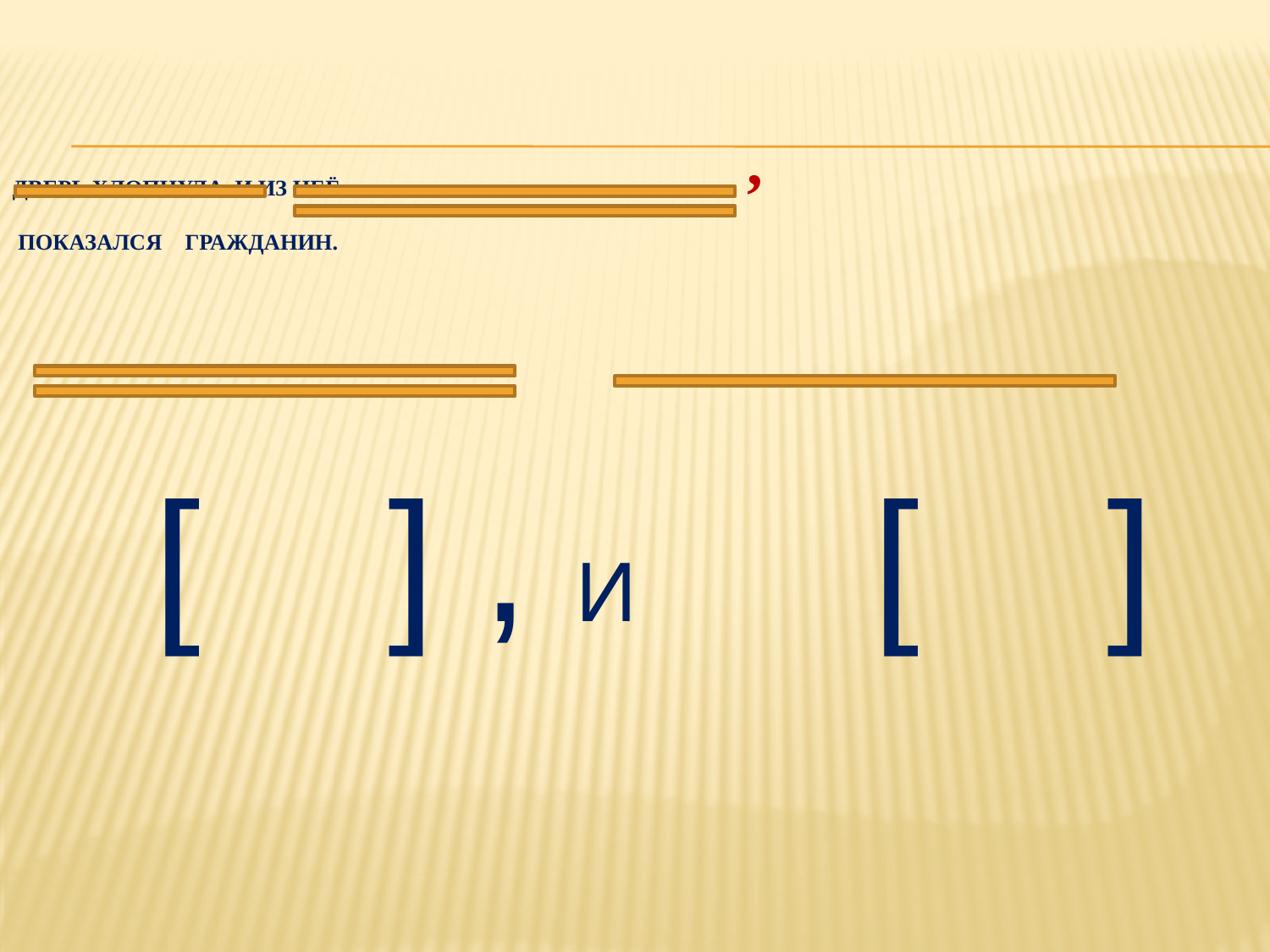

,
# дверь хлопнула  и из неё показался    гражданин.

  [    ] , И     [    ]